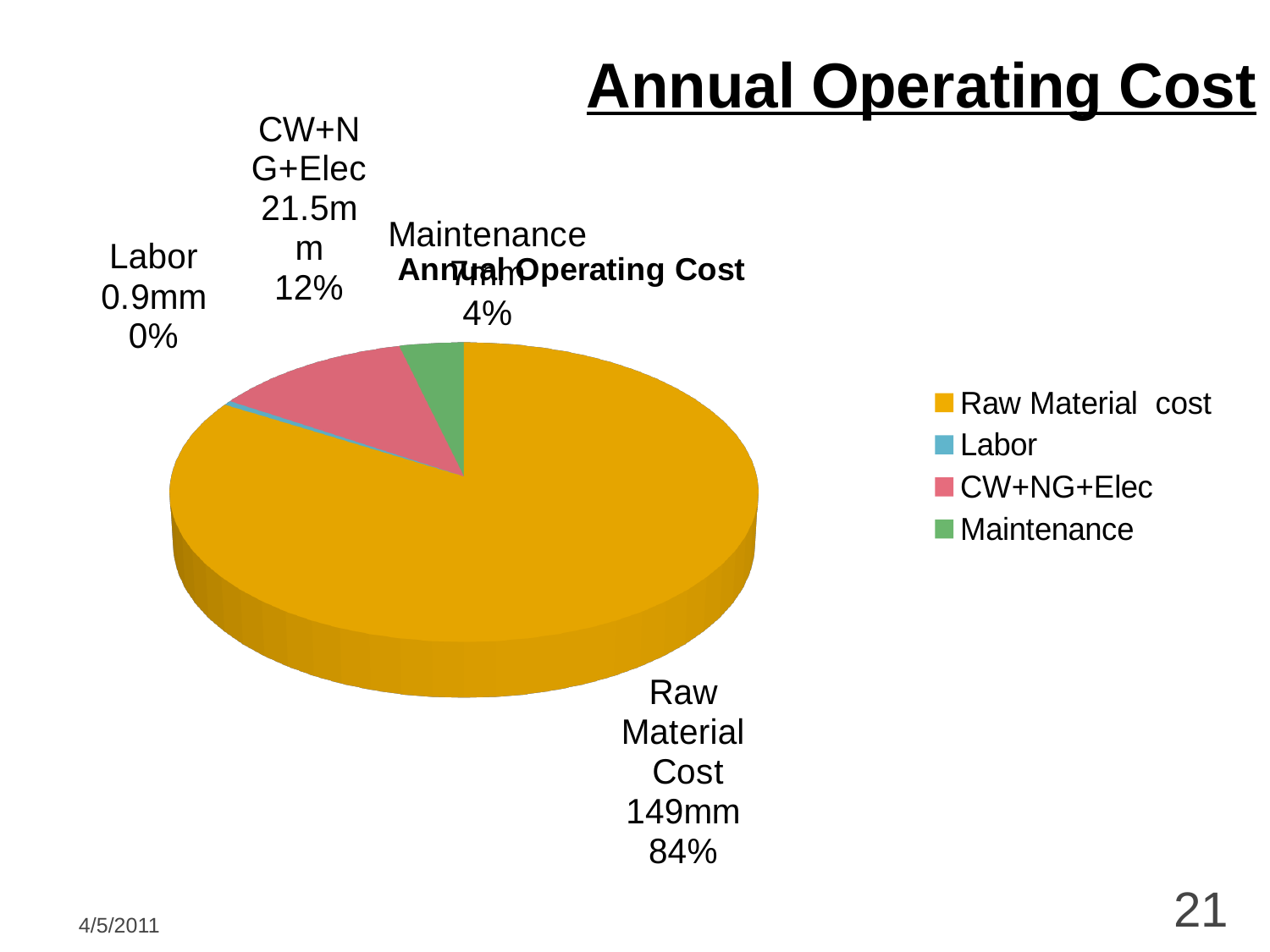

[unsupported chart]

### Chart: Annual Operating Cost

| Category |
|---|
4/5/2011
21